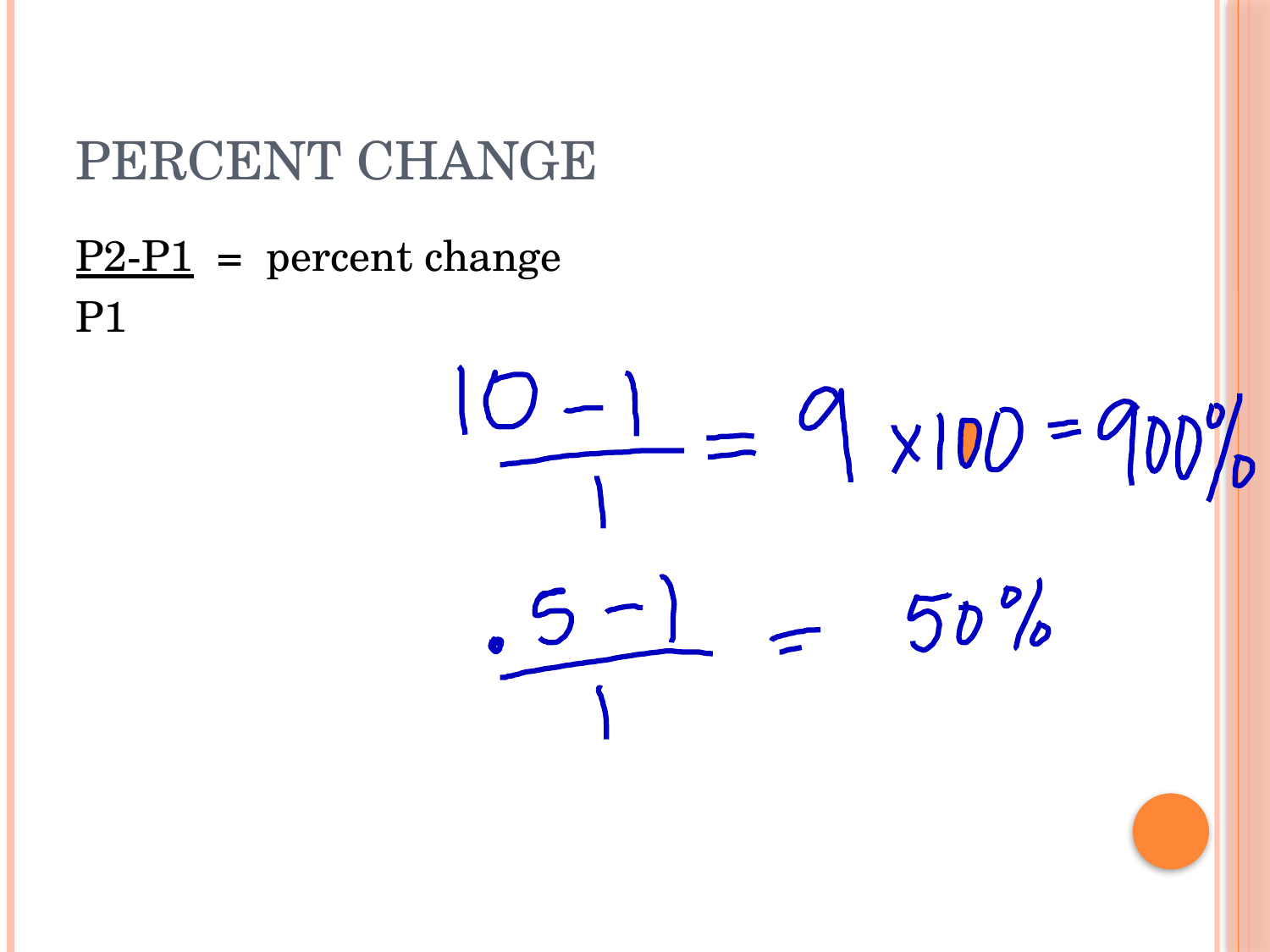

# Percent change
P2-P1  =  percent change
P1